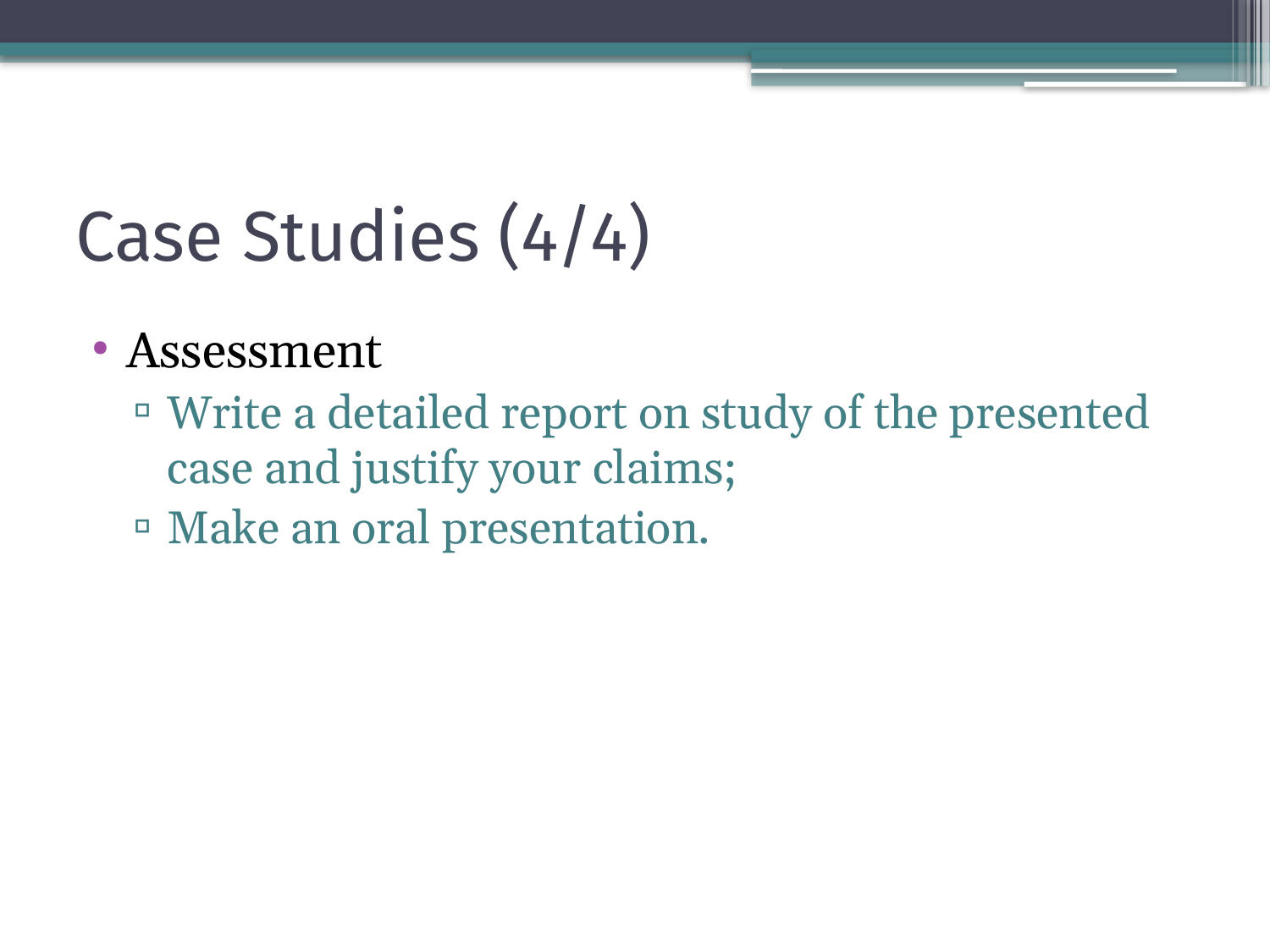

# Case Studies (4/4)
Assessment
Write a detailed report on study of the presented case and justify your claims;
Make an oral presentation.